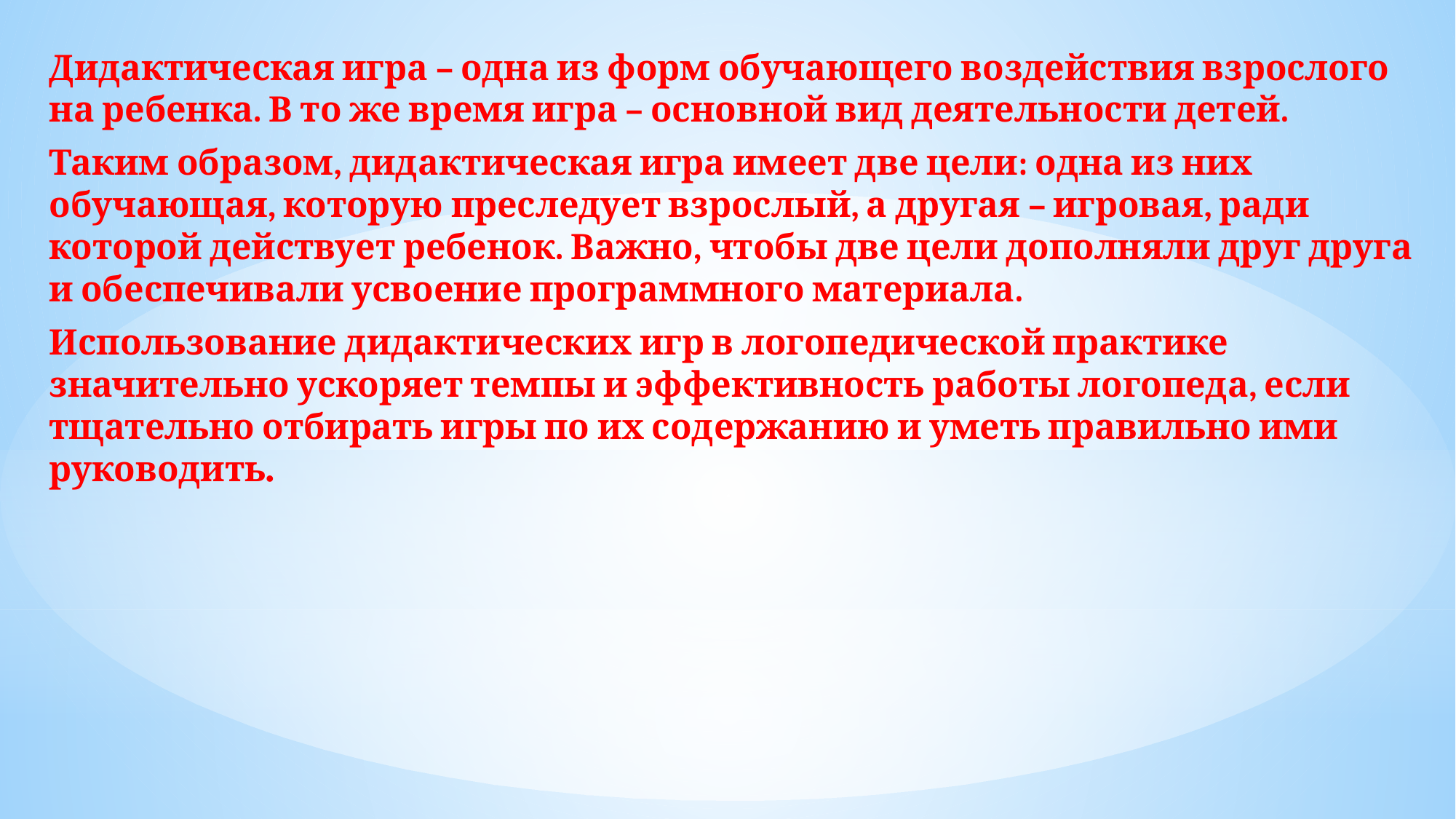

Дидактическая игра – одна из форм обучающего воздействия взрослого на ребенка. В то же время игра – основной вид деятельности детей.
Таким образом, дидактическая игра имеет две цели: одна из них обучающая, которую преследует взрослый, а другая – игровая, ради которой действует ребенок. Важно, чтобы две цели дополняли друг друга и обеспечивали усвоение программного материала.
Использование дидактических игр в логопедической практике значительно ускоряет темпы и эффективность работы логопеда, если тщательно отбирать игры по их содержанию и уметь правильно ими руководить.